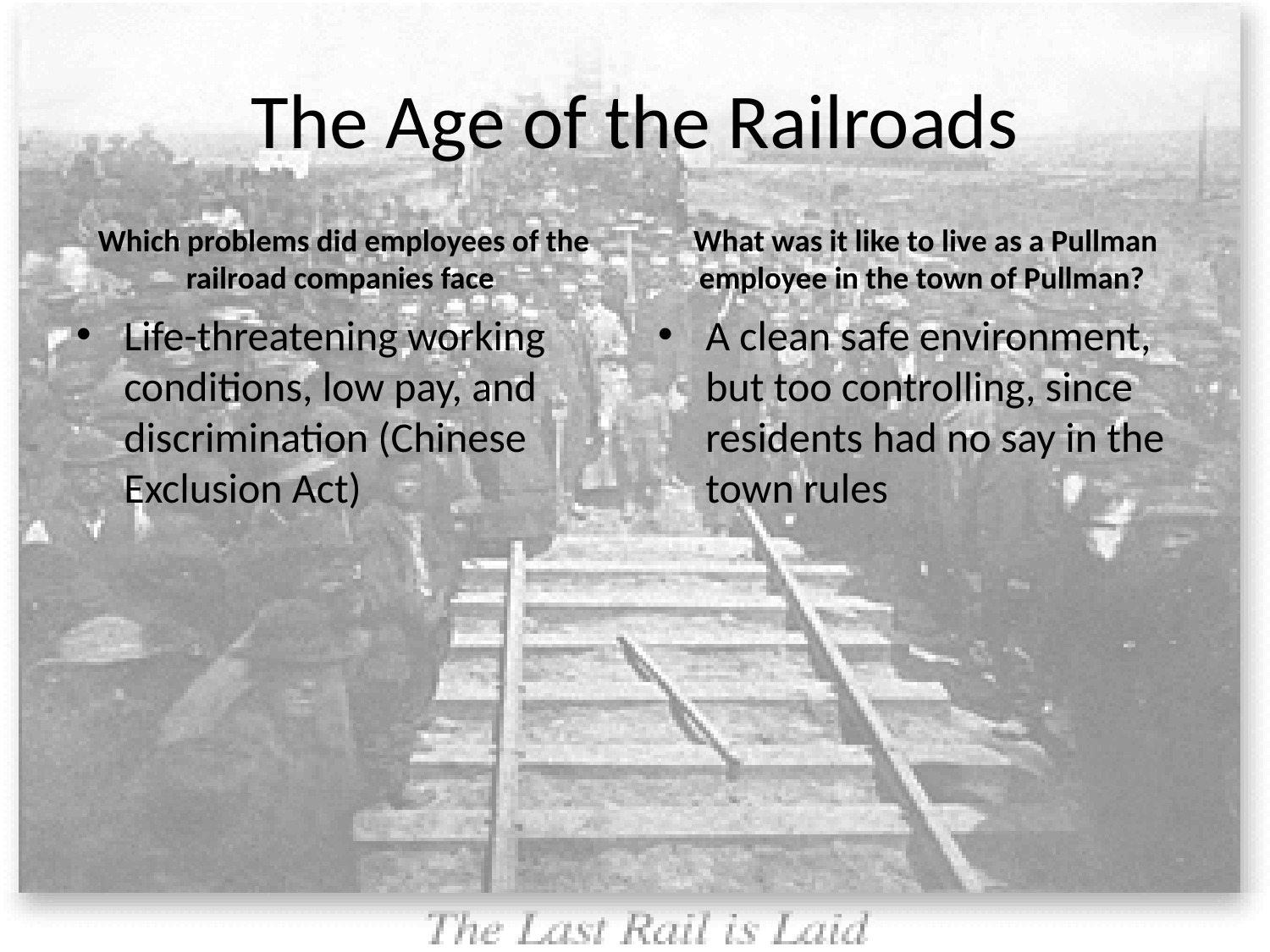

# The Age of the Railroads
Which problems did employees of the railroad companies face
What was it like to live as a Pullman employee in the town of Pullman?
Life-threatening working conditions, low pay, and discrimination (Chinese Exclusion Act)
A clean safe environment, but too controlling, since residents had no say in the town rules